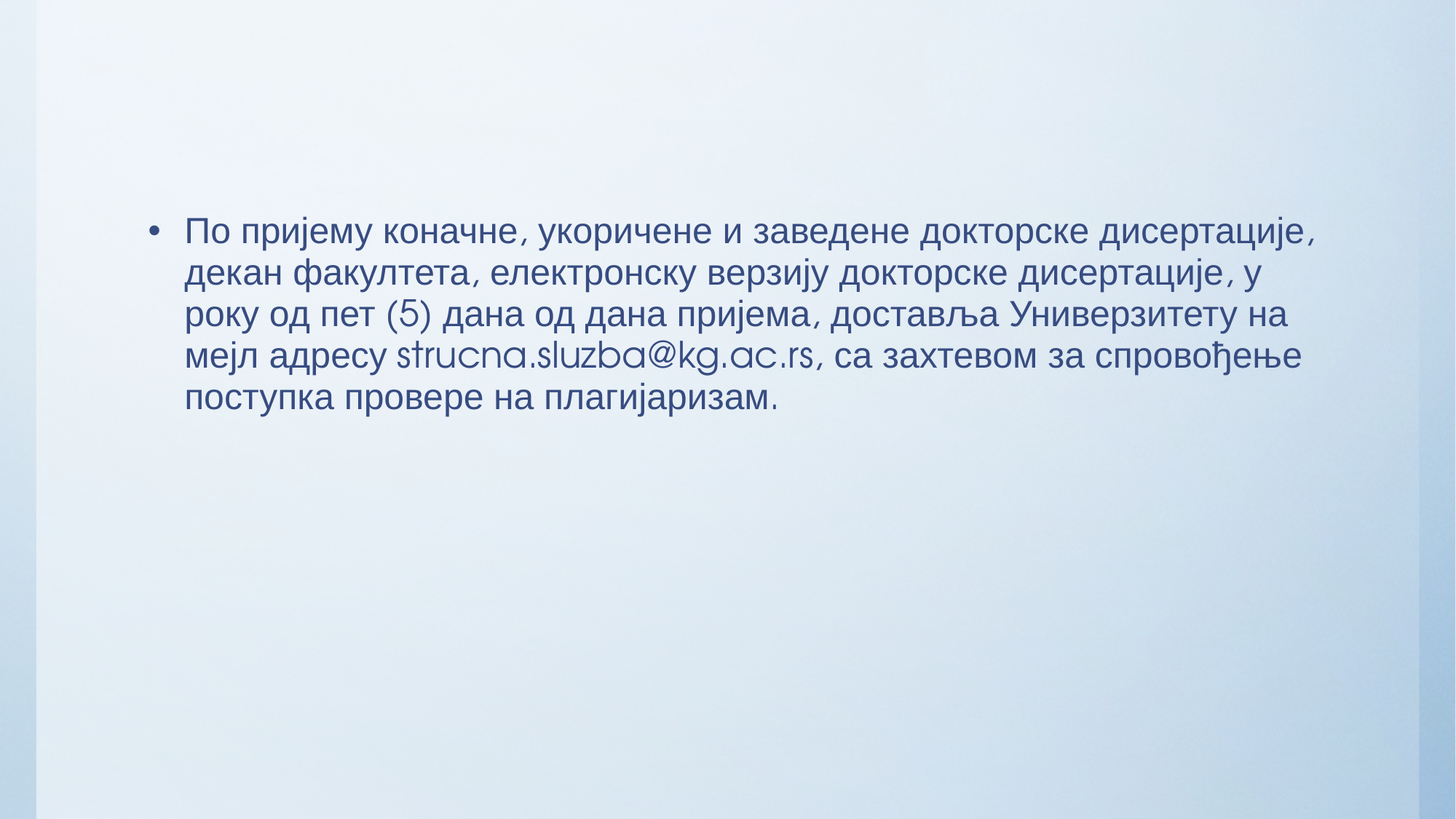

#
По пријему коначне, укоричене и заведене докторске дисертације, декан факултета, електронску верзију докторске дисертације, у року од пет (5) дана од дана пријема, доставља Универзитету на мејл адресу strucna.sluzba@kg.ac.rs, са захтевом за спровођење поступка провере на плагијаризам.